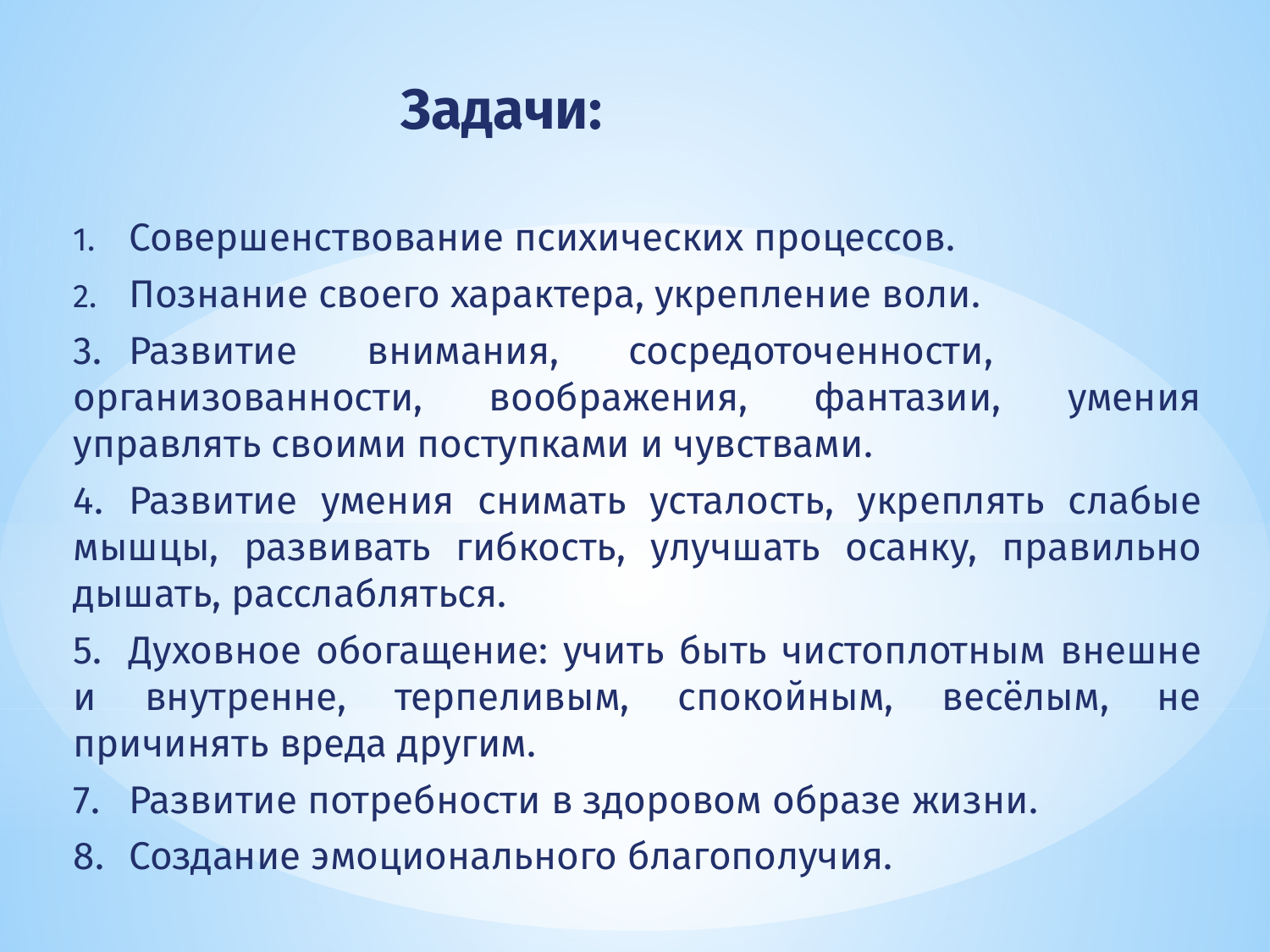

# Задачи:
1.	Совершенствование психических процессов.
2.	Познание своего характера, укрепление воли.
3.	Развитие внимания, сосредоточенности,    организованности, воображения, фантазии, умения управлять своими поступками и чувствами.
4.	Развитие умения снимать усталость, укреплять слабые мышцы, развивать гибкость, улучшать осанку, правильно дышать, расслабляться.
5.	Духовное обогащение: учить быть чистоплотным внешне и внутренне, терпеливым, спокойным, весёлым, не причинять вреда другим.
7.	Развитие потребности в здоровом образе жизни.
8.	Создание эмоционального благополучия.